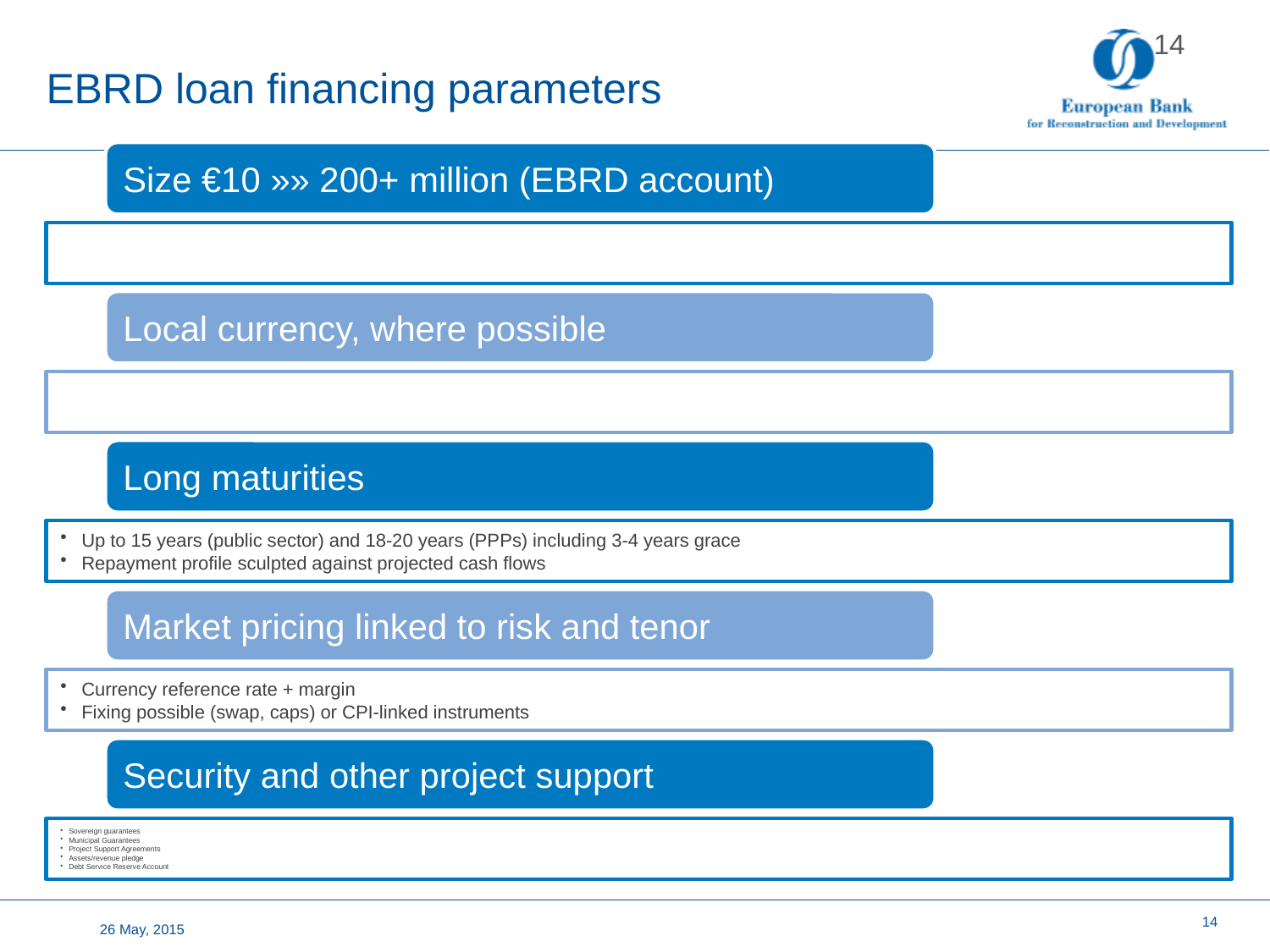

# EBRD loan financing parameters
Size €10 »» 200+ million (EBRD account)
Long maturities
Local currency, where possible
Market pricing linked to risk and tenor
Up to 15 years (public sector) and 18-20 years (PPPs) including 3-4 years grace
Repayment profile sculpted against projected cash flows
Security and other project support
Currency reference rate + margin
Fixing possible (swap, caps) or CPI-linked instruments
Sovereign guarantees
Project Support Agreements
Municipal Guarantees
Assets/revenue pledge
Debt Service Reserve Account
14
26 May, 2015